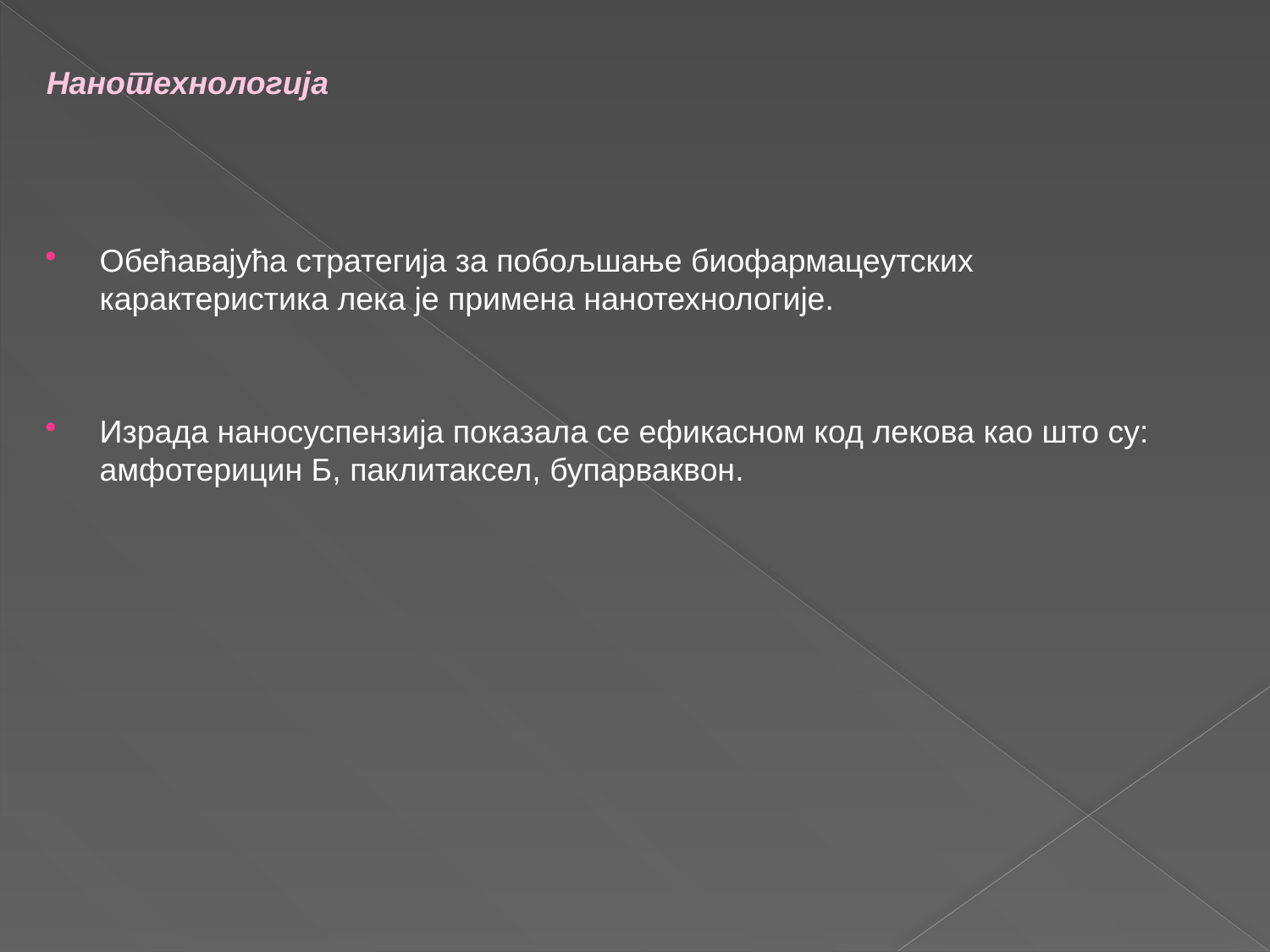

Нанотехнологија

Обећавајућа стратегија за побољшање биофармацеутских карактеристика лека је примена нанотехнологије.

Израда наносуспензија показала се ефикасном код лекова као што су: амфотерицин Б, паклитаксел, бупарваквон.